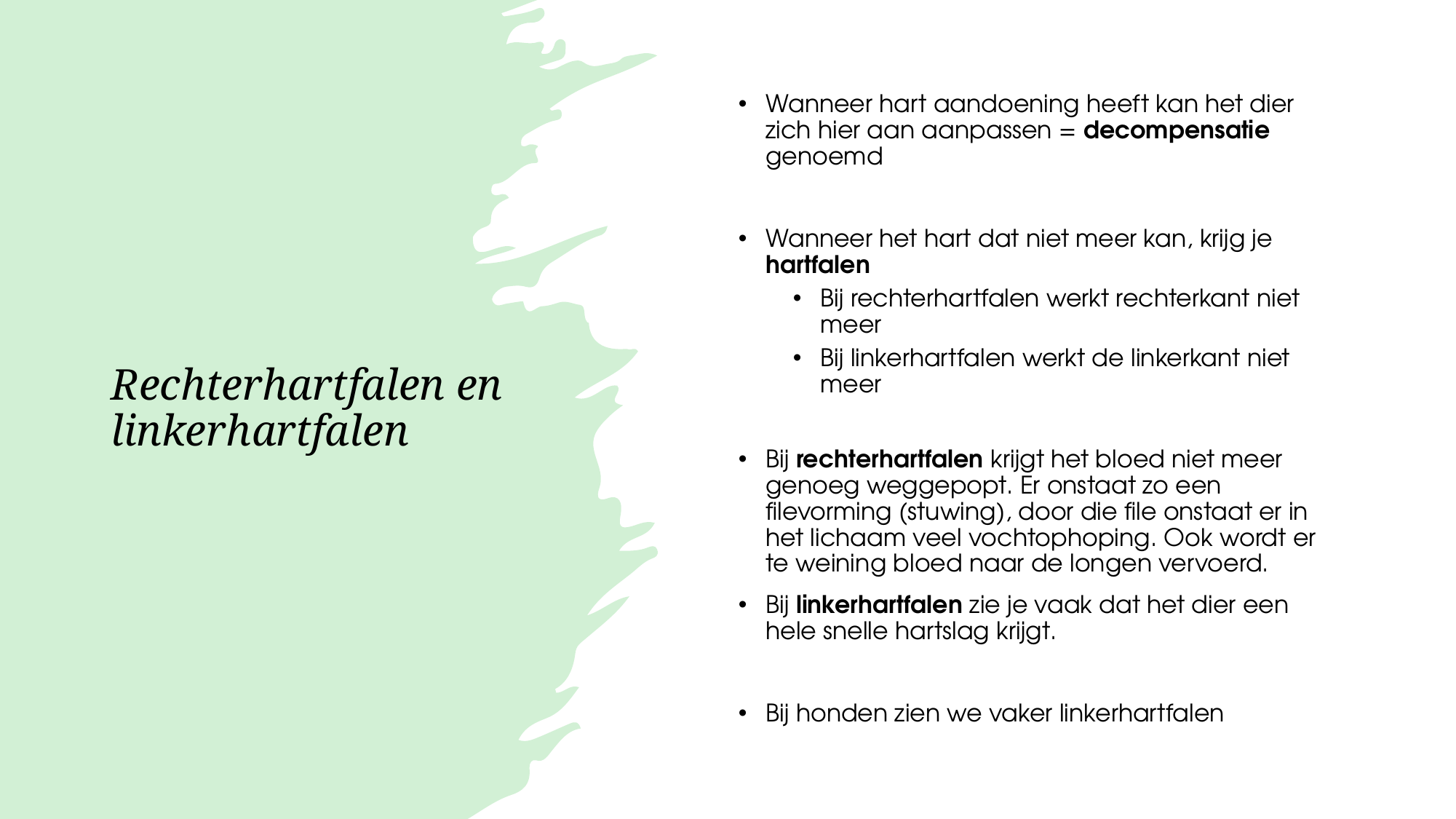

# Rechterhartfalen en linkerhartfalen
Wanneer hart aandoening heeft kan het dier zich hier aan aanpassen = decompensatie genoemd

Wanneer het hart dat niet meer kan, krijg je hartfalen
Bij rechterhartfalen werkt rechterkant niet meer
Bij linkerhartfalen werkt de linkerkant niet meer

Bij rechterhartfalen krijgt het bloed niet meer genoeg weggepopt. Er onstaat zo een filevorming (stuwing), door die file onstaat er in het lichaam veel vochtophoping. Ook wordt er te weining bloed naar de longen vervoerd.
Bij linkerhartfalen zie je vaak dat het dier een hele snelle hartslag krijgt.

Bij honden zien we vaker linkerhartfalen